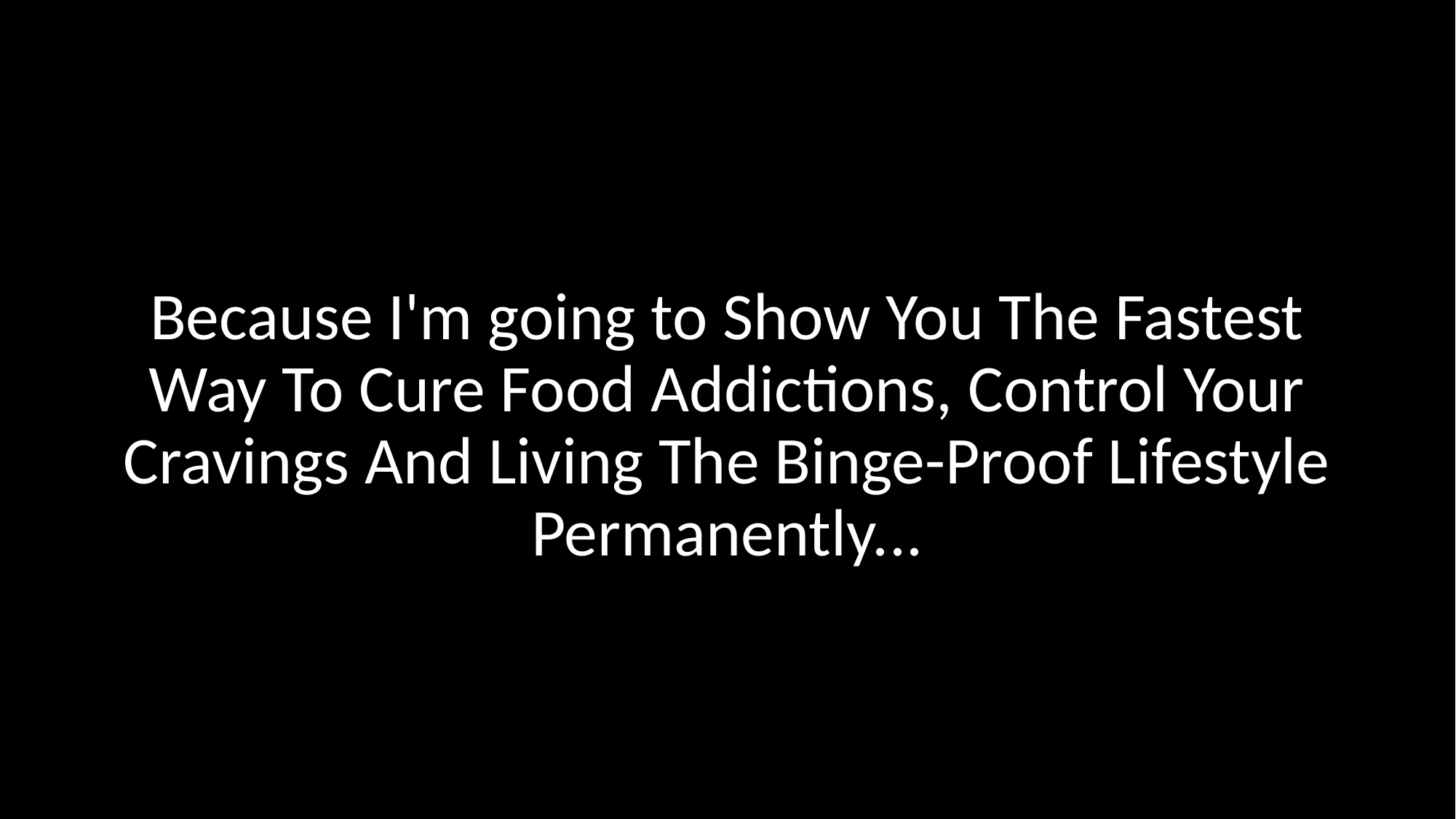

Because I'm going to Show You The Fastest Way To Cure Food Addictions, Control Your Cravings And Living The Binge-Proof Lifestyle Permanently...